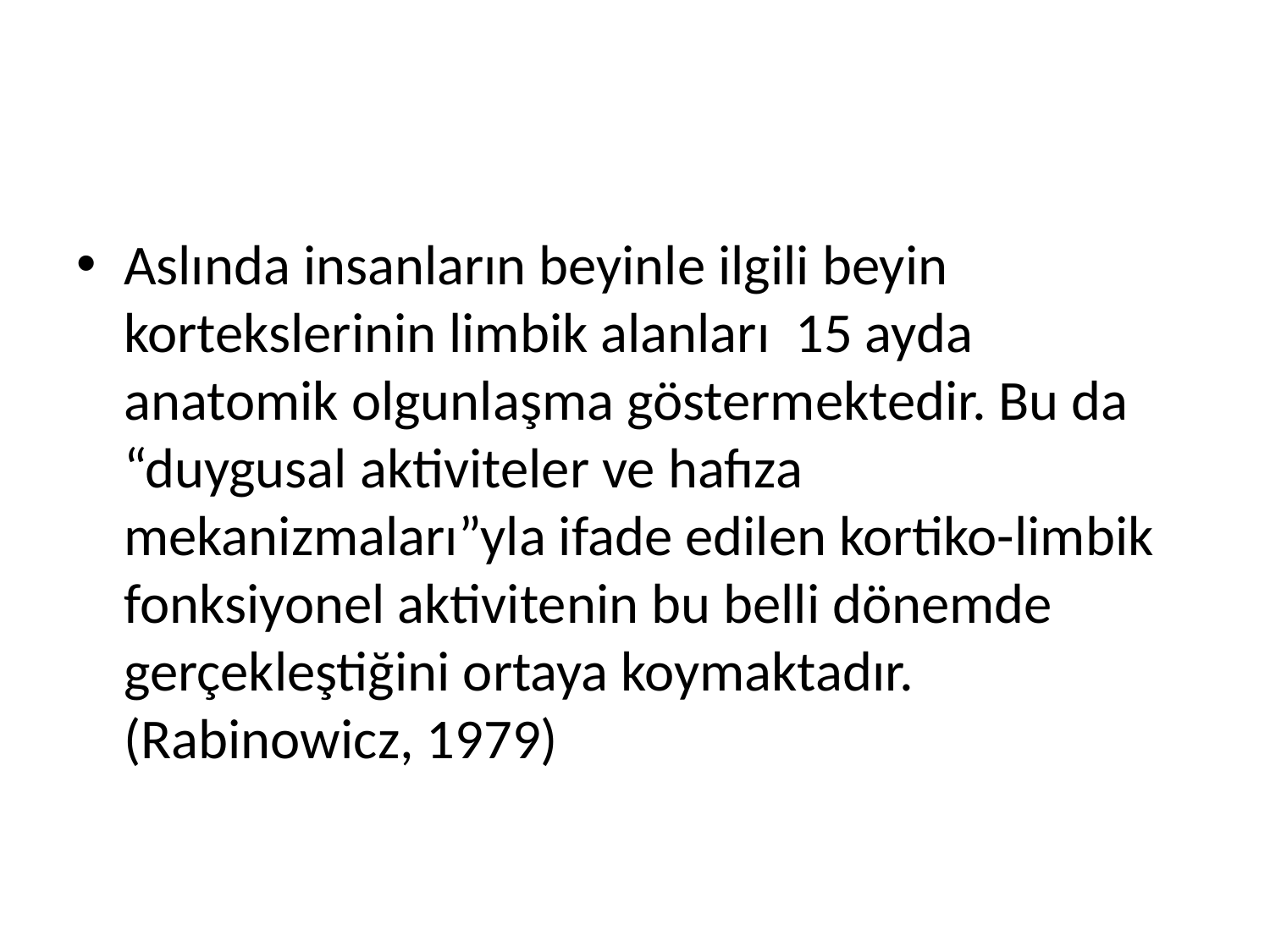

#
Aslında insanların beyinle ilgili beyin kortekslerinin limbik alanları  15 ayda anatomik olgunlaşma göstermektedir. Bu da “duygusal aktiviteler ve hafıza mekanizmaları”yla ifade edilen kortiko-limbik fonksiyonel aktivitenin bu belli dönemde gerçekleştiğini ortaya koymaktadır.  (Rabinowicz, 1979)